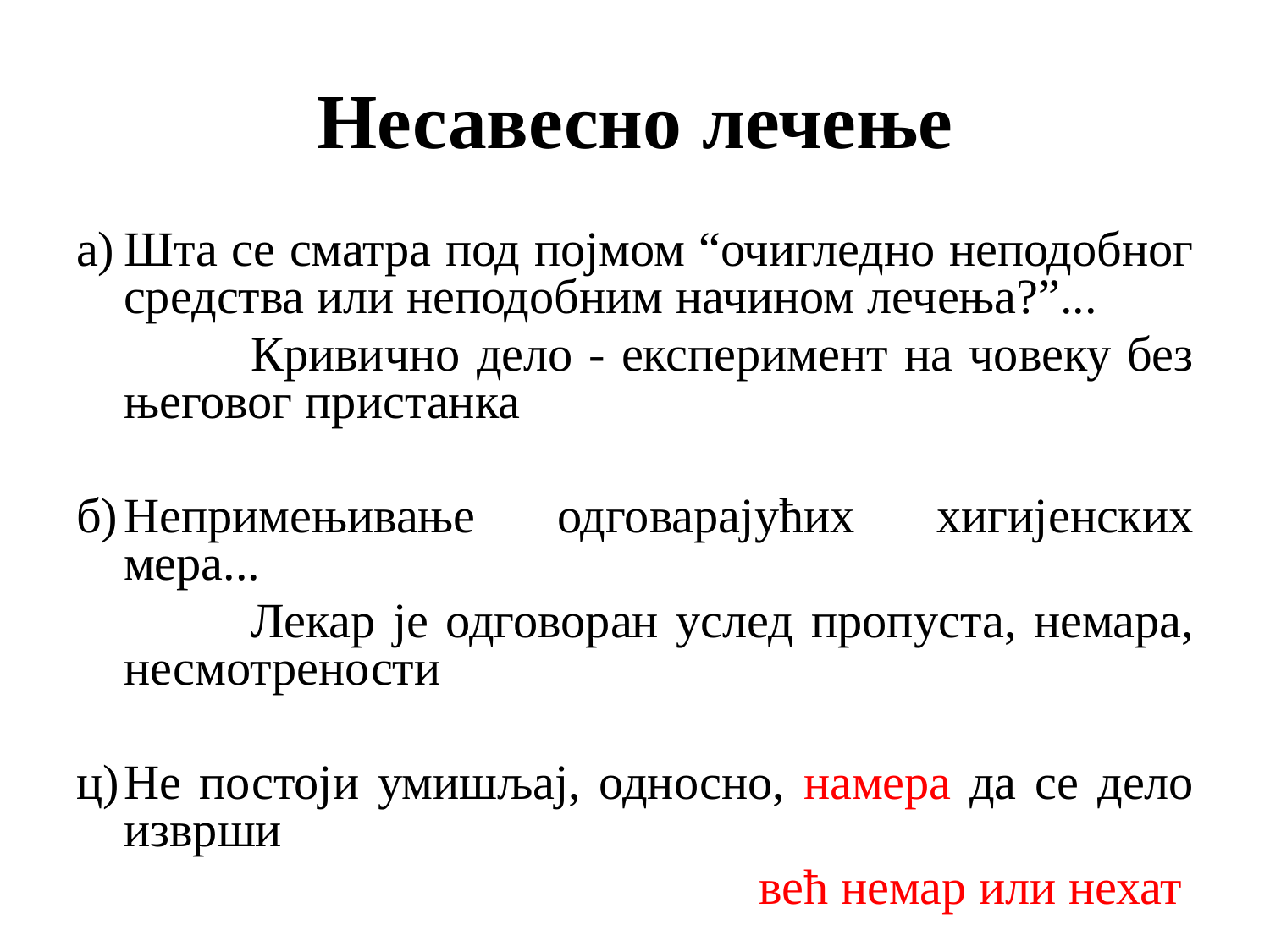

Несавесно лечење
а)	Шта се сматра под појмом “очигледно неподобног средства или неподобним начином лечења?”...
		Кривично дело - експеримент на човеку без његовог пристанка

б)	Непримењивање одговарајућих хигијенских мера...
		Лекар је одговоран услед пропуста, немара, несмотрености

ц)	Не постоји умишљај, односно, намера да се дело изврши
						већ немар или нехат